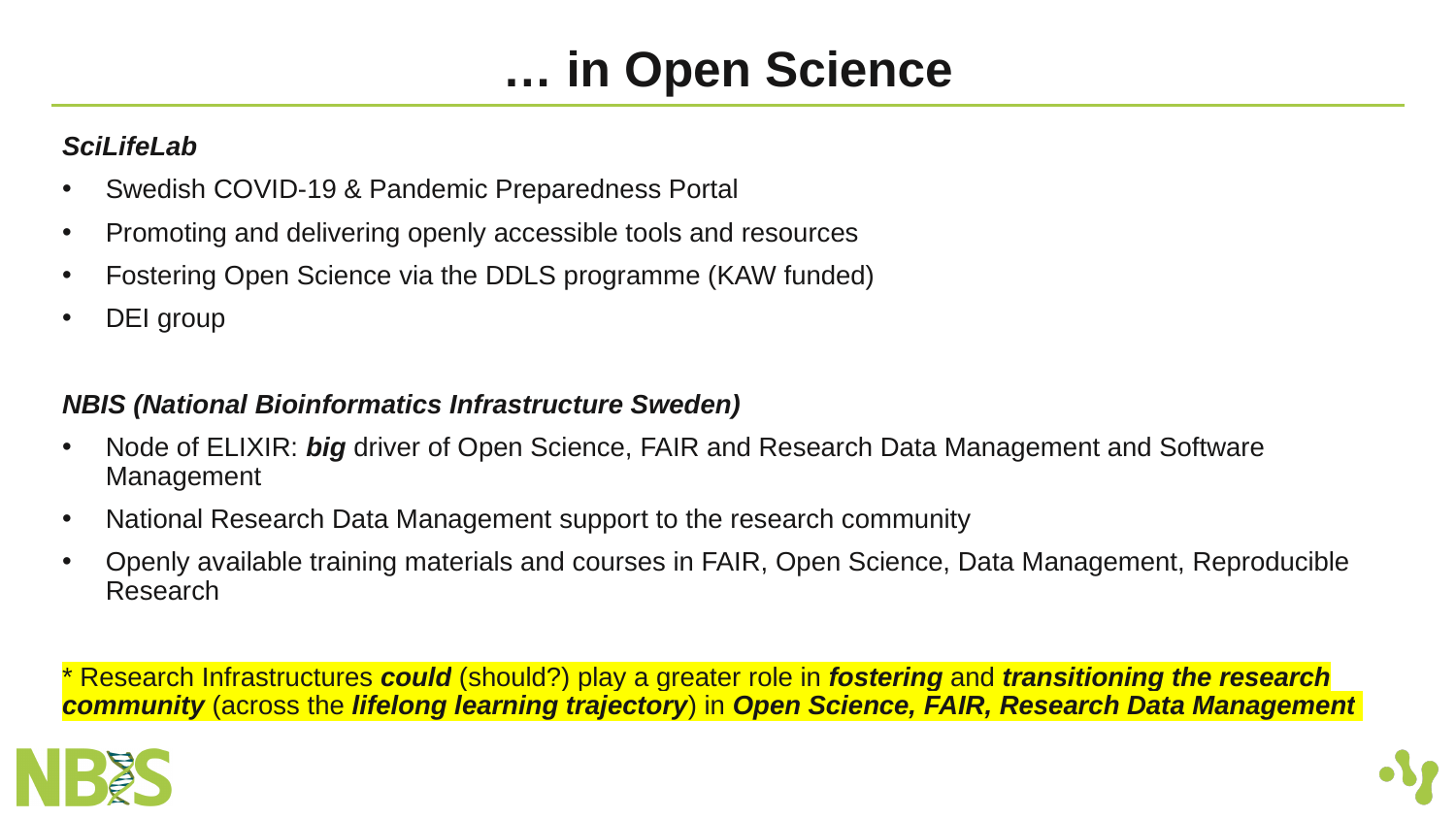

# … in Open Science
SciLifeLab
Swedish COVID-19 & Pandemic Preparedness Portal
Promoting and delivering openly accessible tools and resources
Fostering Open Science via the DDLS programme (KAW funded)
DEI group

NBIS (National Bioinformatics Infrastructure Sweden)
Node of ELIXIR: big driver of Open Science, FAIR and Research Data Management and Software Management
National Research Data Management support to the research community
Openly available training materials and courses in FAIR, Open Science, Data Management, Reproducible Research

* Research Infrastructures could (should?) play a greater role in fostering and transitioning the research community (across the lifelong learning trajectory) in Open Science, FAIR, Research Data Management